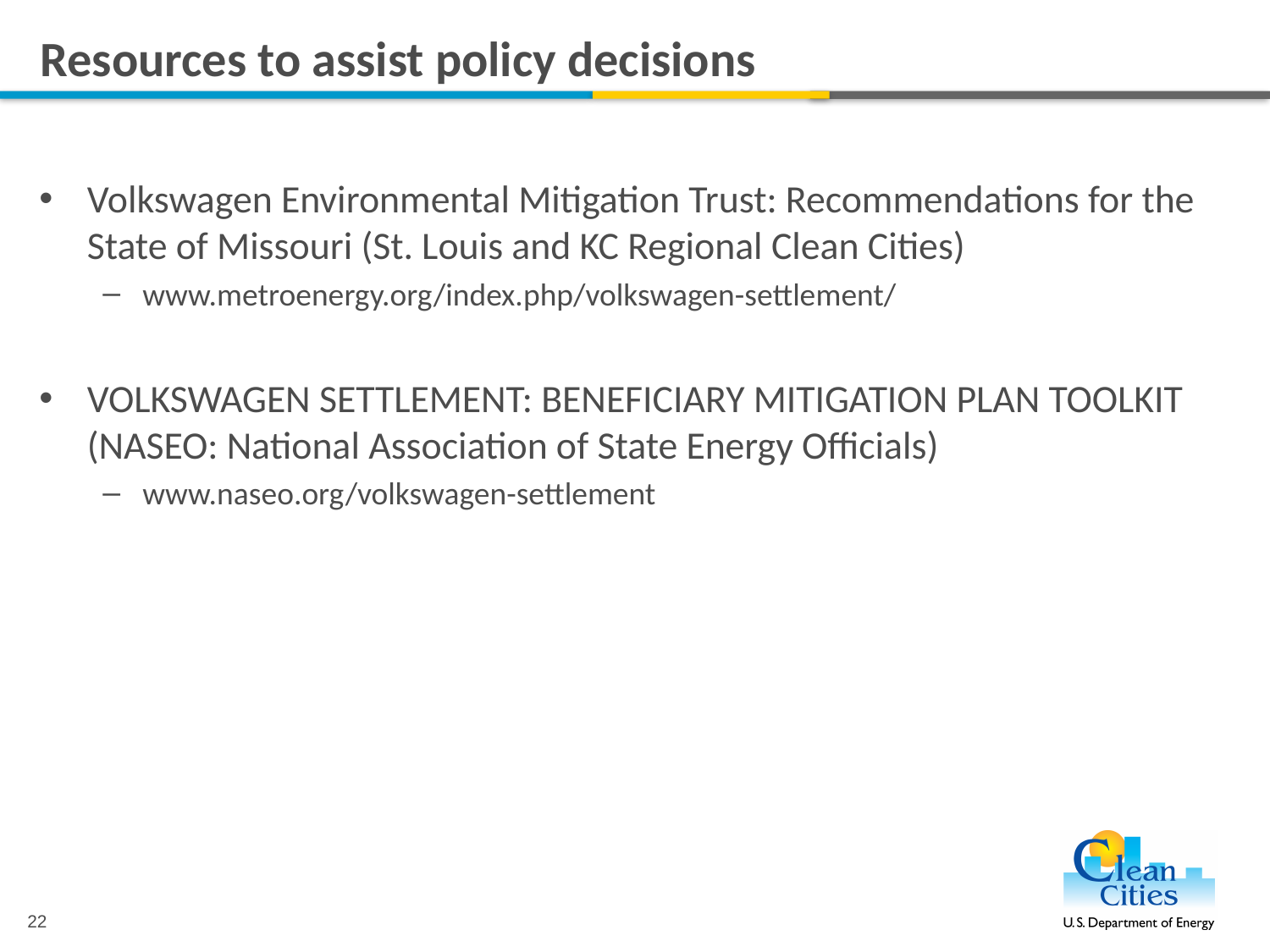

# Resources to assist policy decisions

Volkswagen Environmental Mitigation Trust: Recommendations for the State of Missouri (St. Louis and KC Regional Clean Cities)
www.metroenergy.org/index.php/volkswagen-settlement/

VOLKSWAGEN SETTLEMENT: BENEFICIARY MITIGATION PLAN TOOLKIT (NASEO: National Association of State Energy Officials)
www.naseo.org/volkswagen-settlement